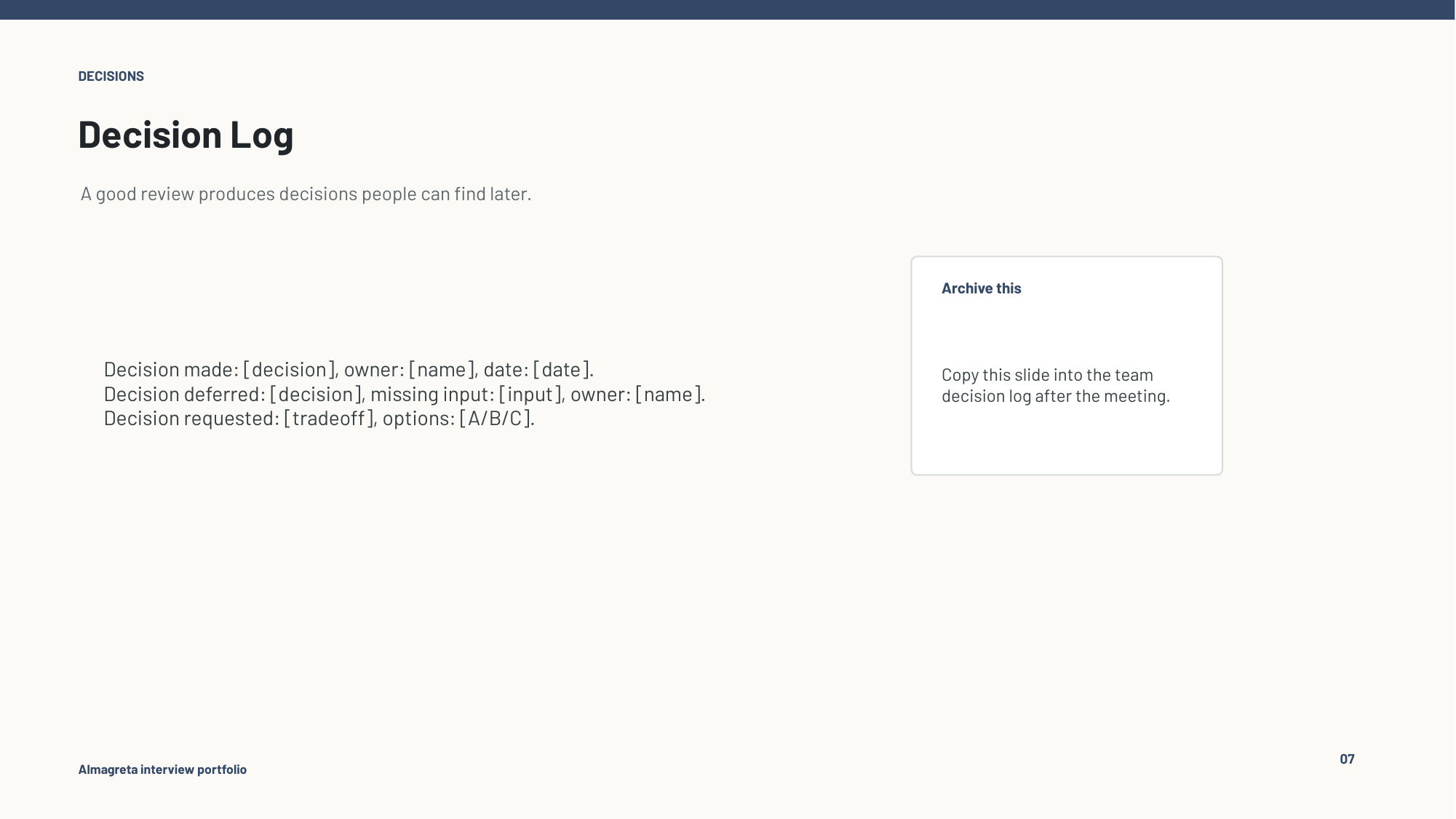

DECISIONS
Decision Log
A good review produces decisions people can find later.
Decision made: [decision], owner: [name], date: [date].
Decision deferred: [decision], missing input: [input], owner: [name].
Decision requested: [tradeoff], options: [A/B/C].

Archive this
Copy this slide into the team decision log after the meeting.
07
Almagreta interview portfolio